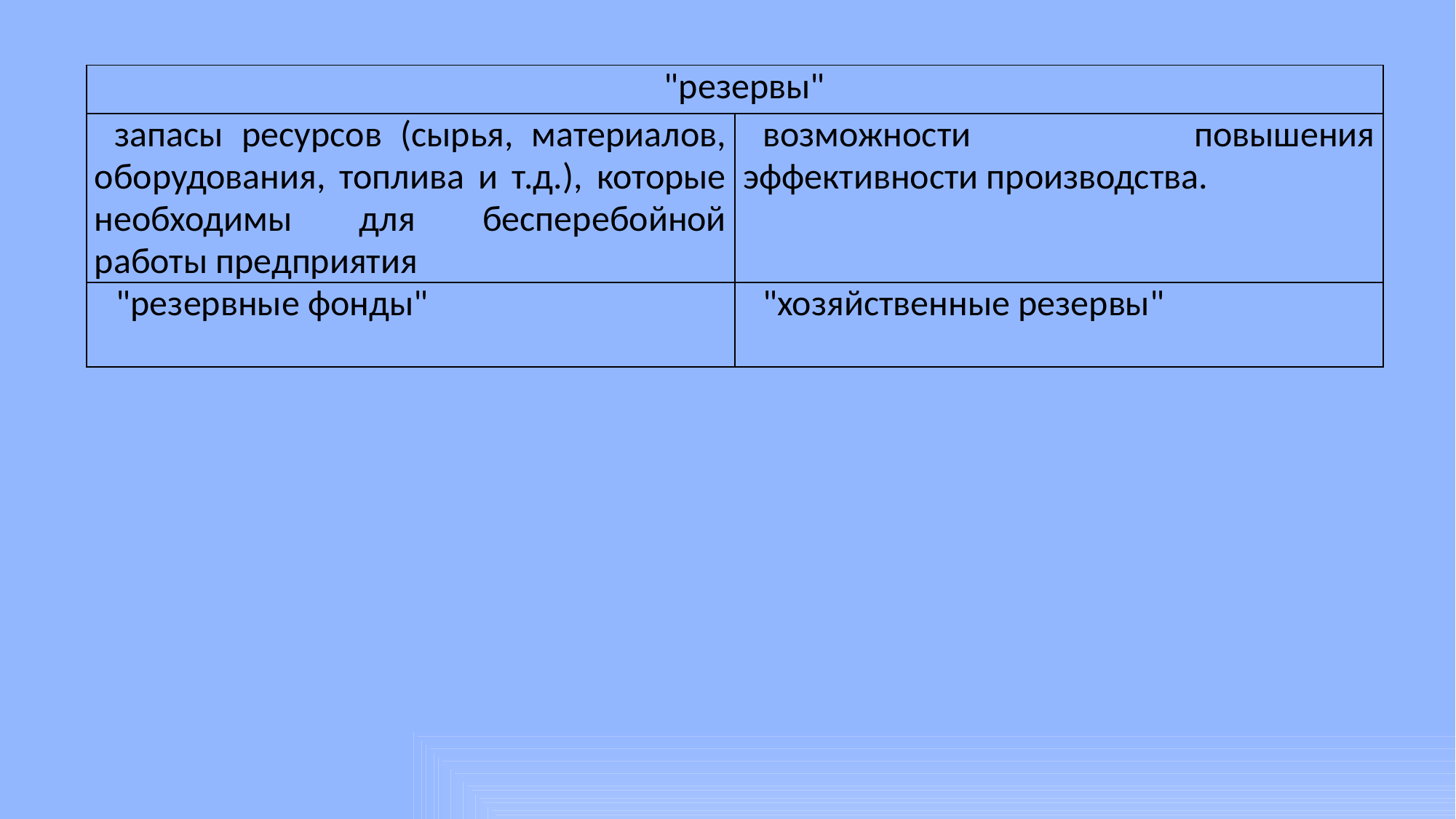

| "резервы" |  |
| --- | --- |
| запасы ресурсов (сырья, материалов, оборудования, топлива и т.д.), которые необходимы для бесперебойной работы предприятия | возможности повышения эффективности производства. |
| "резервные фонды" | "хозяйственные резервы" |